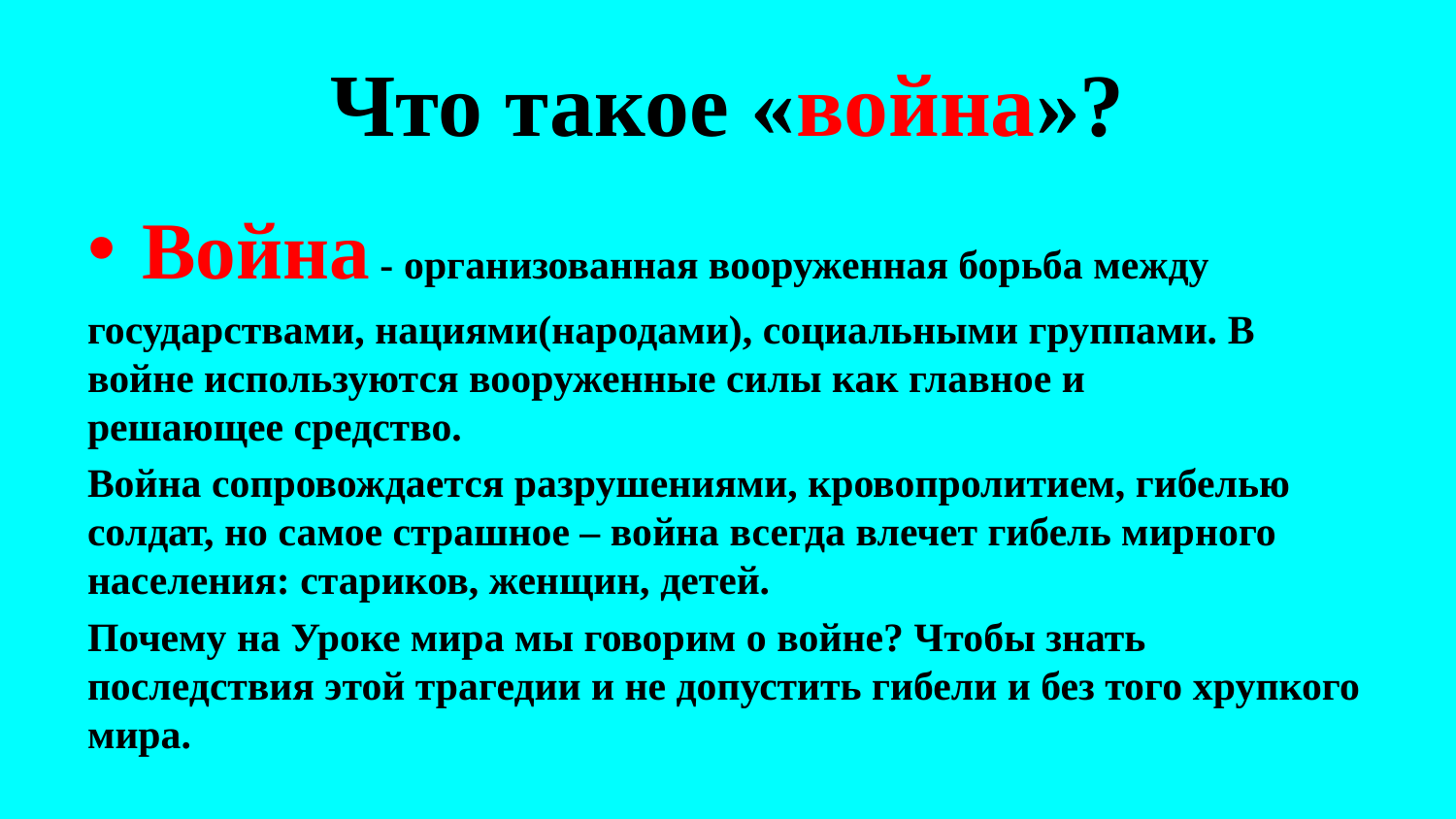

# Что такое «война»?
Война - организованная вооруженная борьба между
государствами, нациями(народами), социальными группами. В войне используются вооруженные силы как главное и решающее средство.
Война сопровождается разрушениями, кровопролитием, гибелью солдат, но самое страшное – война всегда влечет гибель мирного населения: стариков, женщин, детей.
Почему на Уроке мира мы говорим о войне? Чтобы знать последствия этой трагедии и не допустить гибели и без того хрупкого мира.